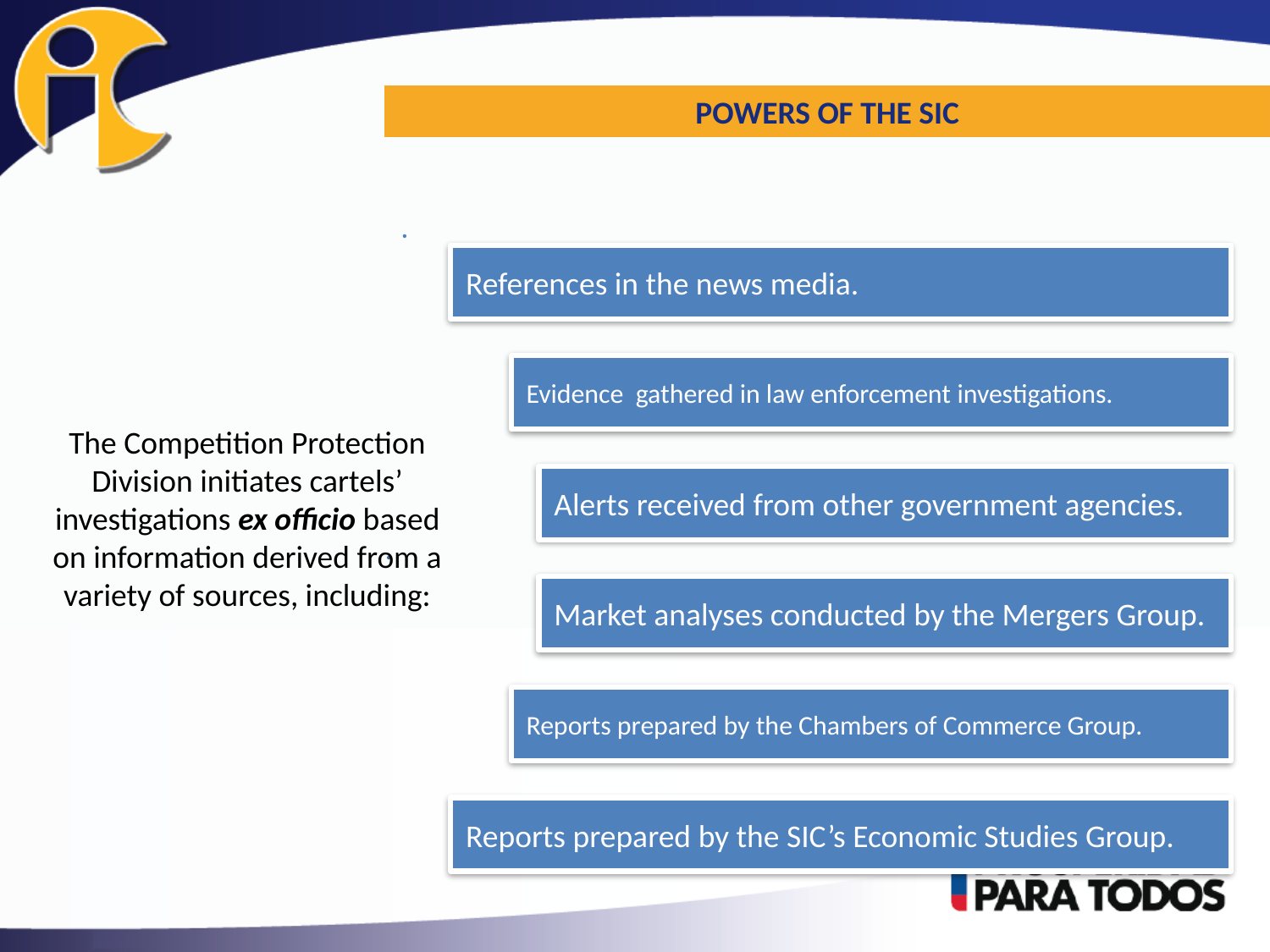

POWERS OF THE SIC
References in the news media.
Evidence  gathered in law enforcement investigations.
Alerts received from other government agencies.
Market analyses conducted by the Mergers Group.
Reports prepared by the SIC’s Economic Studies Group.
Reports prepared by the Chambers of Commerce Group.
The Competition Protection Division initiates cartels’ investigations ex officio based on information derived from a variety of sources, including: